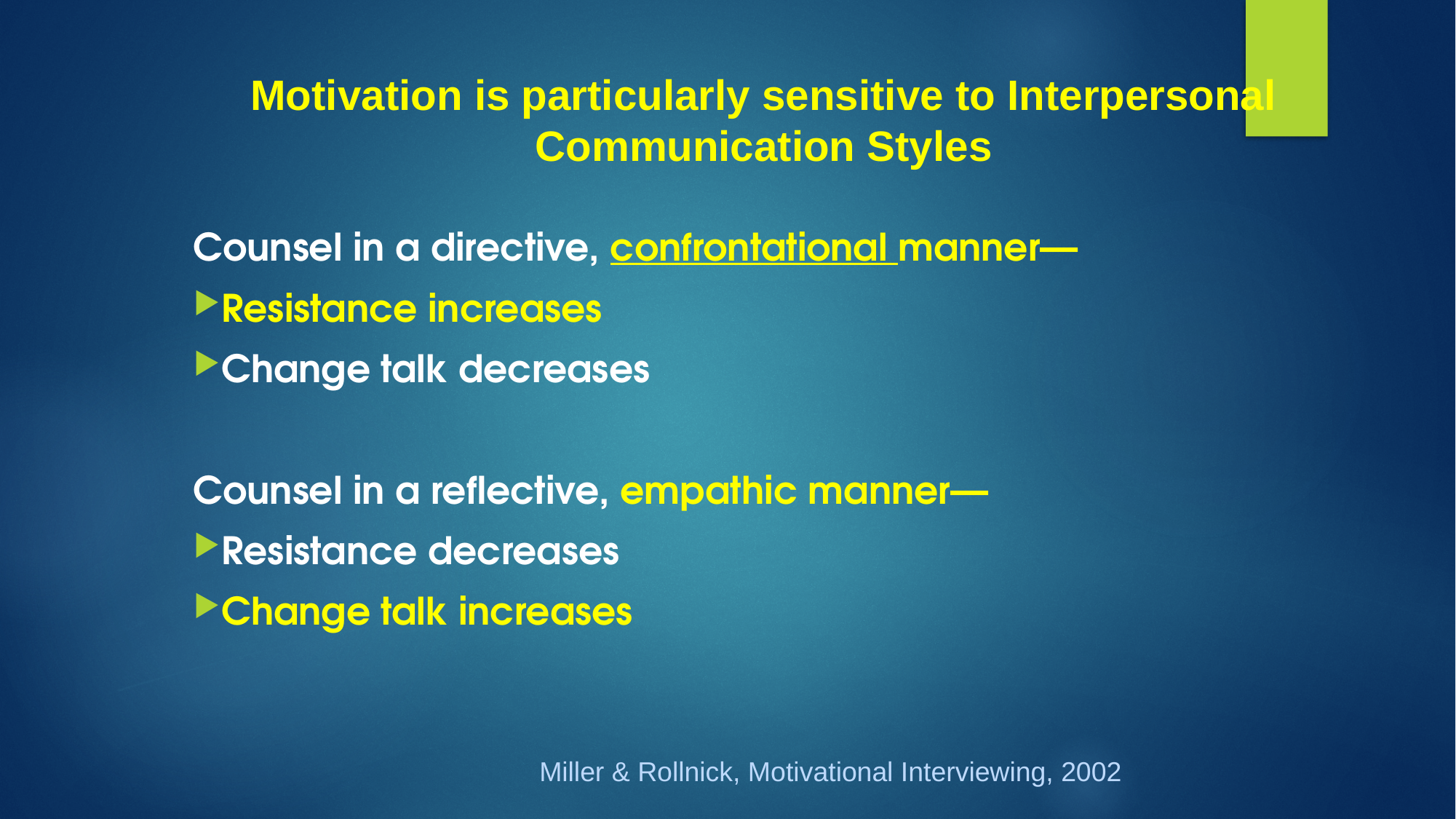

# Motivation is particularly sensitive to Interpersonal Communication Styles
Counsel in a directive, confrontational manner—
Resistance increases
Change talk decreases

Counsel in a reflective, empathic manner—
Resistance decreases
Change talk increases

                                  Miller & Rollnick, Motivational Interviewing, 2002